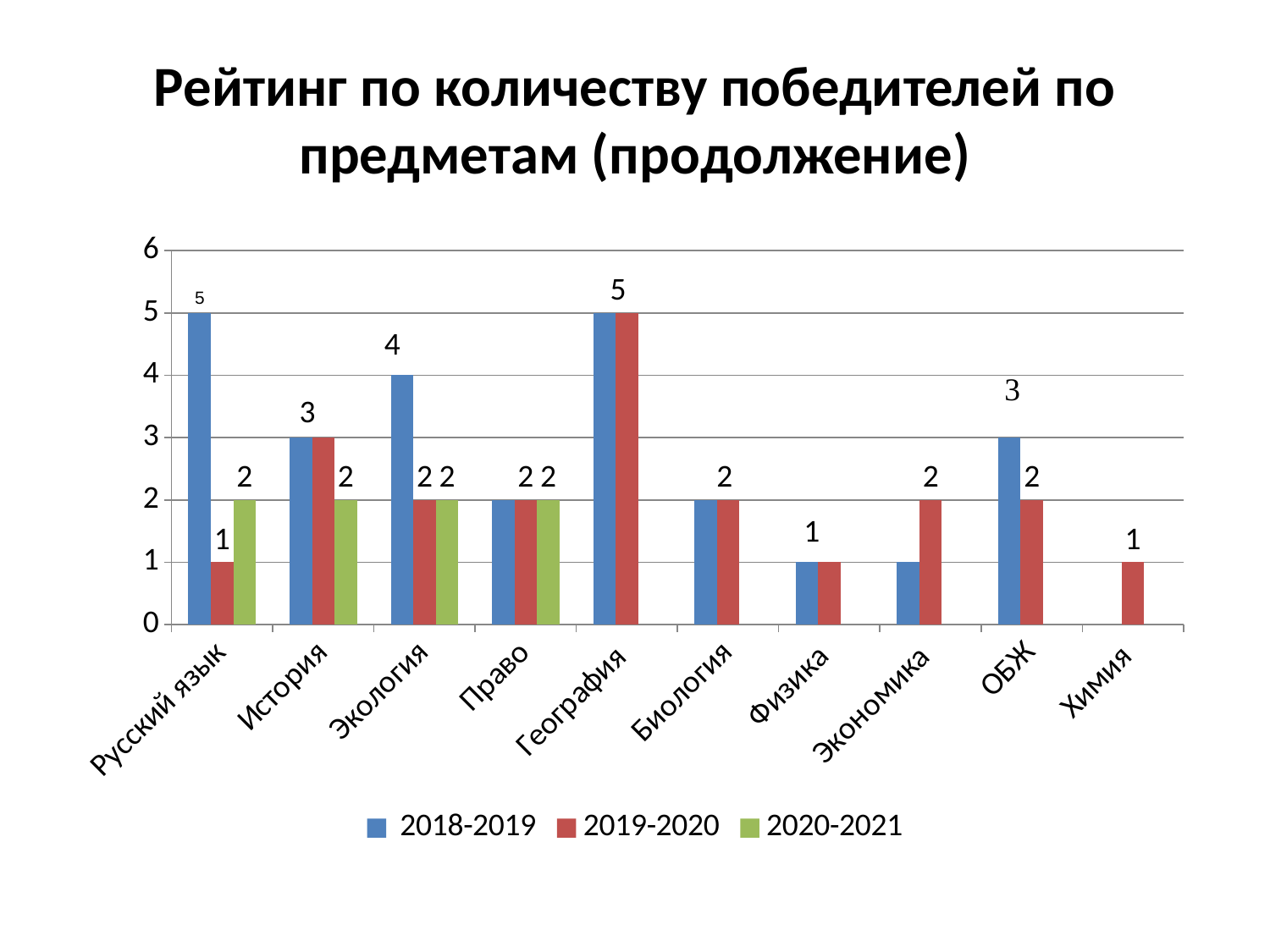

# Рейтинг по количеству победителей по предметам (продолжение)

### Chart

| Category |  2018-2019 | 2019-2020 | 2020-2021 |
|---|---|---|---|
| Русский язык | 5.0 | 1.0 | 2.0 |
| История | 3.0 | 3.0 | 2.0 |
| Экология | 4.0 | 2.0 | 2.0 |
| Право | 2.0 | 2.0 | 2.0 |
| География  | 5.0 | 5.0 | None |
| Биология | 2.0 | 2.0 | None |
| Физика  | 1.0 | 1.0 | None |
| Экономика  | 1.0 | 2.0 | None |
| ОБЖ | 3.0 | 2.0 | None |
| Химия  | None | 1.0 | None |
4